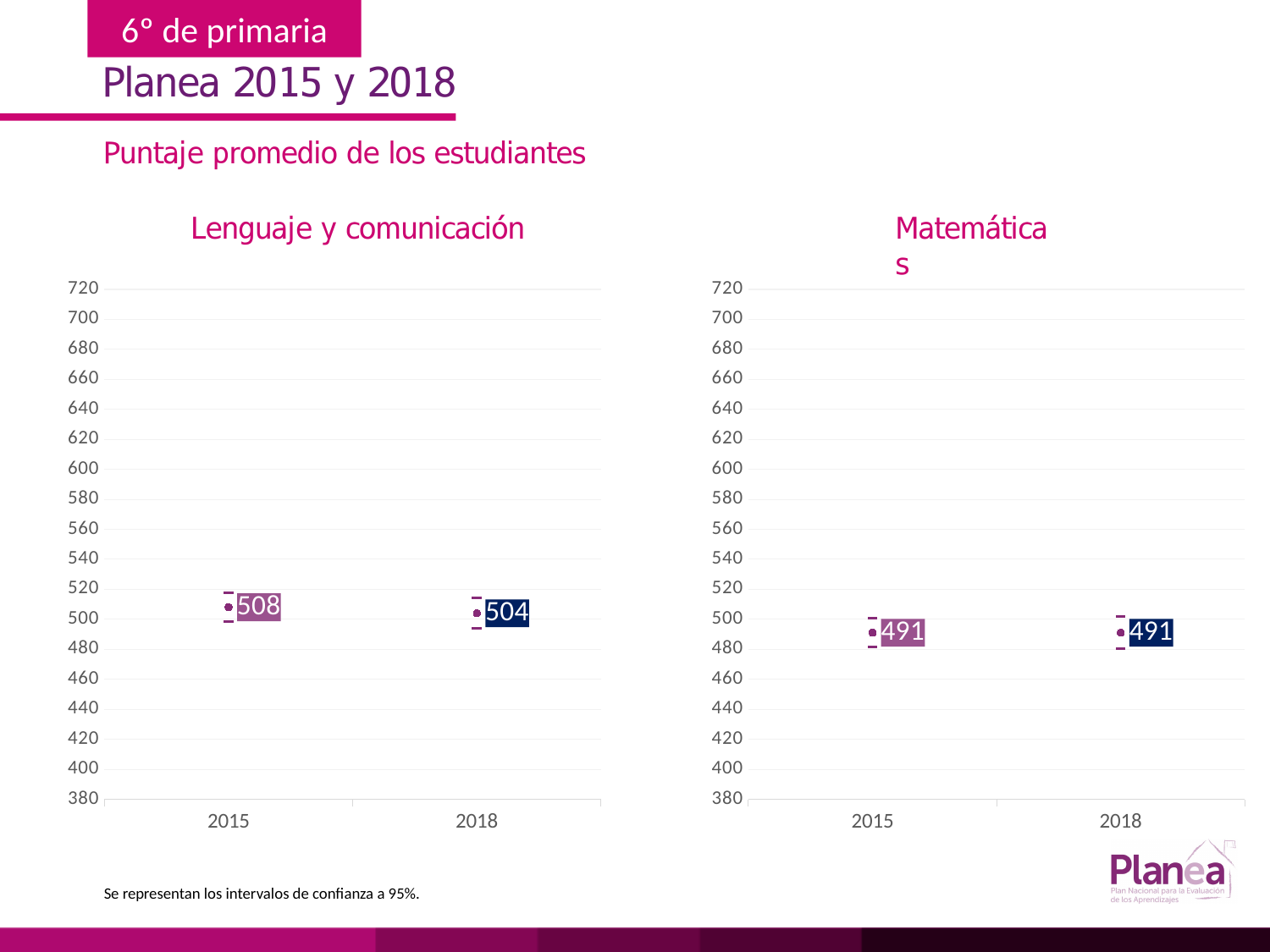

Planea 2015 y 2018

Puntaje promedio de los estudiantes
Matemáticas
Lenguaje y comunicación

### Chart

| Category |  |  |  |
|---|---|---|---|
| 2015 | 498.249 | 517.751 | 508.0 |
| 2018 | 493.851 | 514.149 | 504.0 |

### Chart

| Category |  |  |  |
|---|---|---|---|
| 2015 | 481.448 | 500.552 | 491.0 |
| 2018 | 480.254 | 501.746 | 491.0 |
Se representan los intervalos de confianza a 95%.